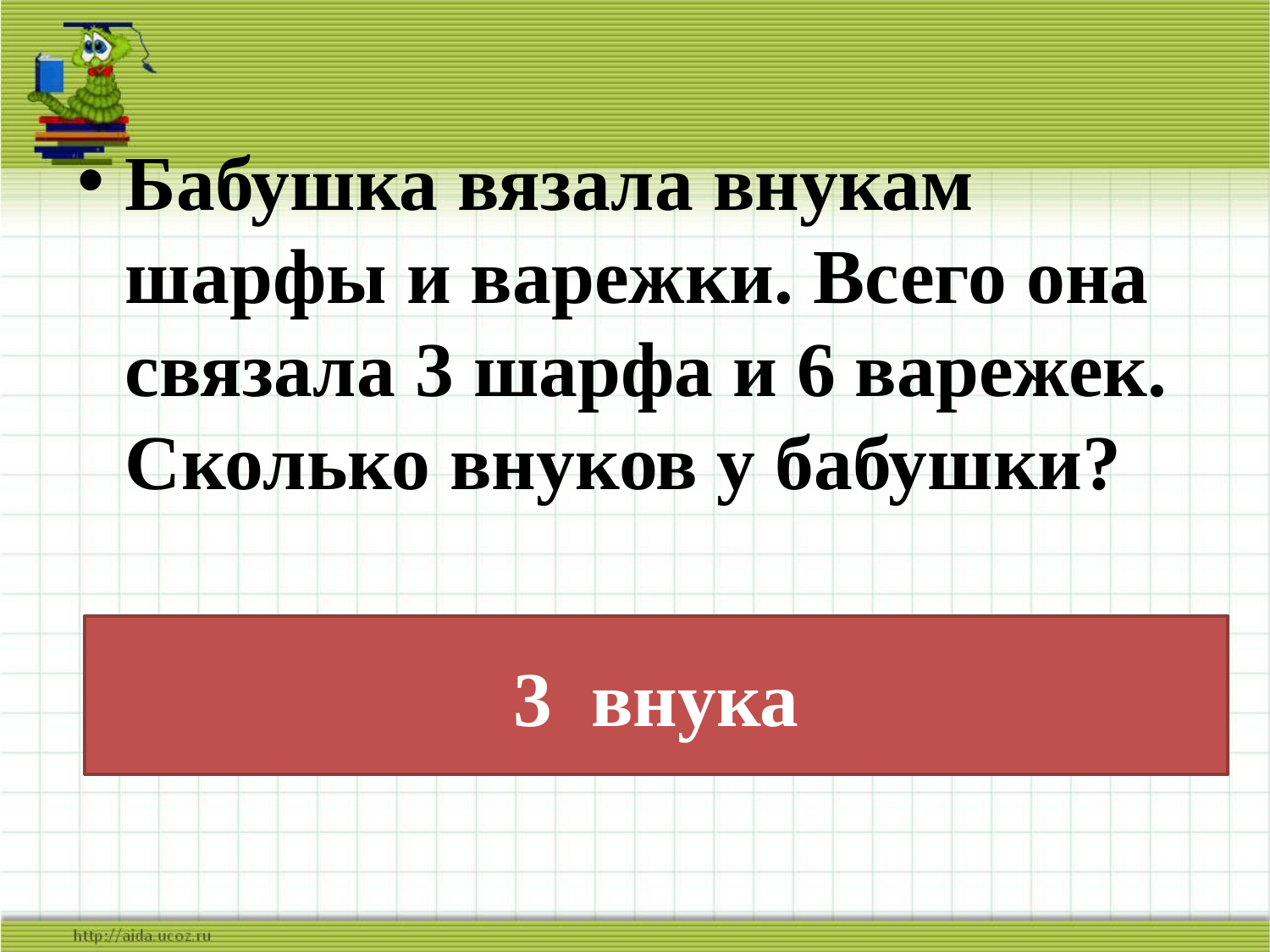

Бабушка вязала внукам шарфы и варежки. Всего она связала 3 шарфа и 6 варежек. Сколько внуков у бабушки?
# 3  внука